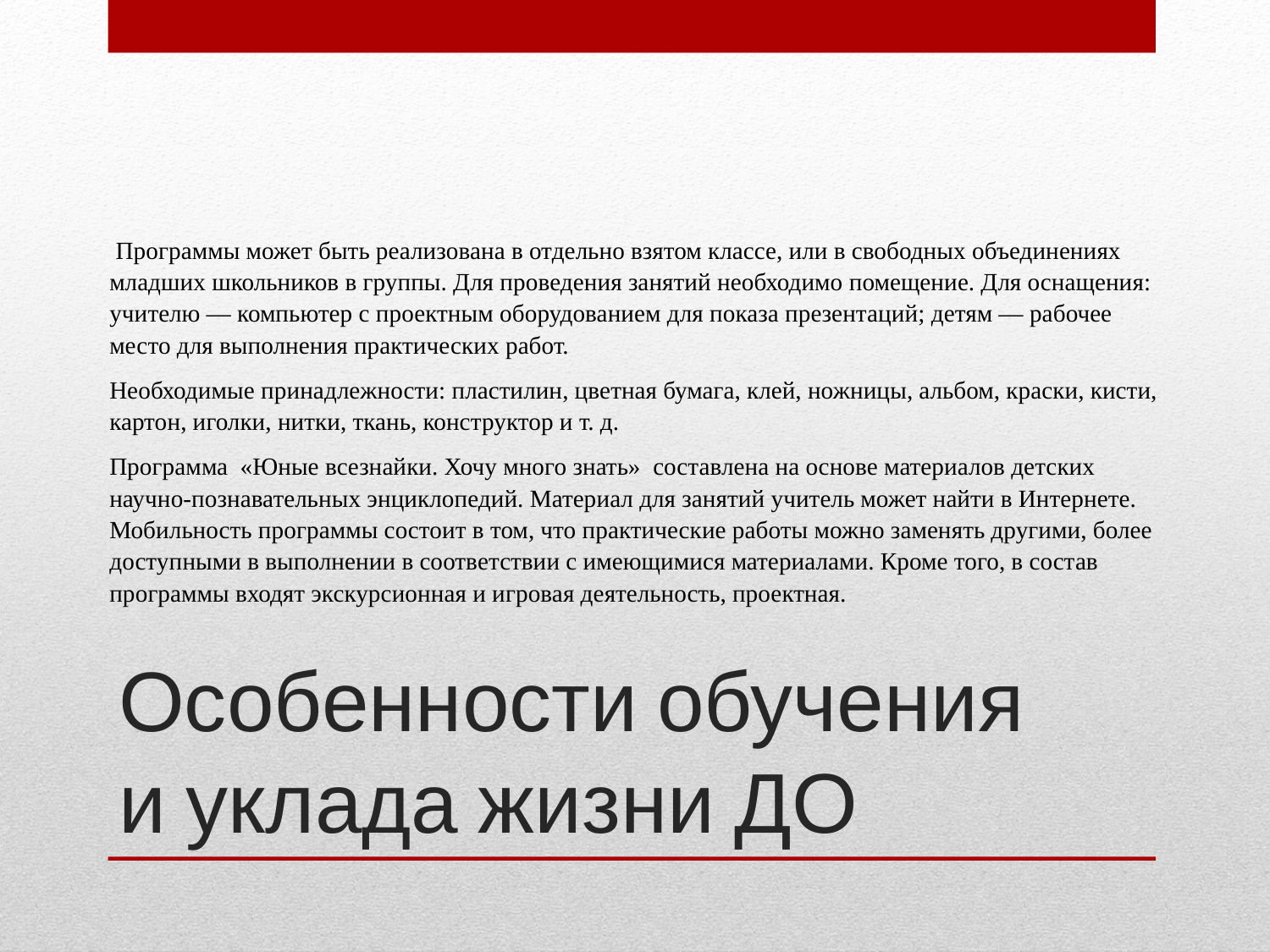

Программы может быть реализована в отдельно взятом классе, или в свободных объединениях младших школьников в группы. Для проведения занятий необходимо помещение. Для оснащения: учителю — компьютер с проектным оборудованием для показа презентаций; детям — рабочее место для выполнения практических работ.
Необходимые принадлежности: пластилин, цветная бумага, клей, ножницы, альбом, краски, кисти, картон, иголки, нитки, ткань, конструктор и т. д.
Программа  «Юные всезнайки. Хочу много знать»  составлена на основе материалов детских научно-познавательных энциклопедий. Материал для занятий учитель может найти в Интернете. Мобильность программы состоит в том, что практические работы можно заменять другими, более доступными в выполнении в соответствии с имеющимися материалами. Кроме того, в состав программы входят экскурсионная и игровая деятельность, проектная.
# Особенности обучения и уклада жизни ДО